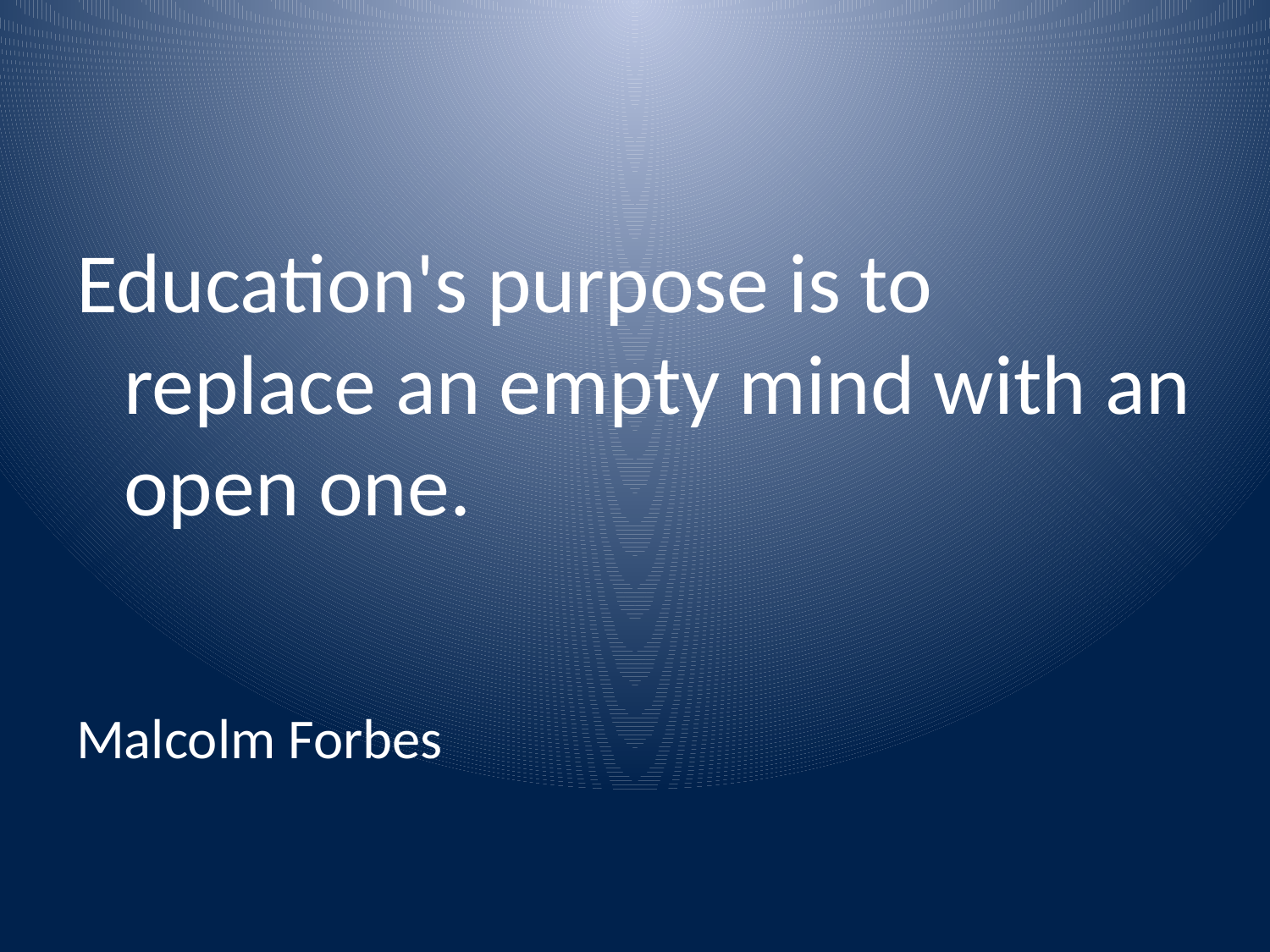

#
Education's purpose is to replace an empty mind with an open one.

Malcolm Forbes